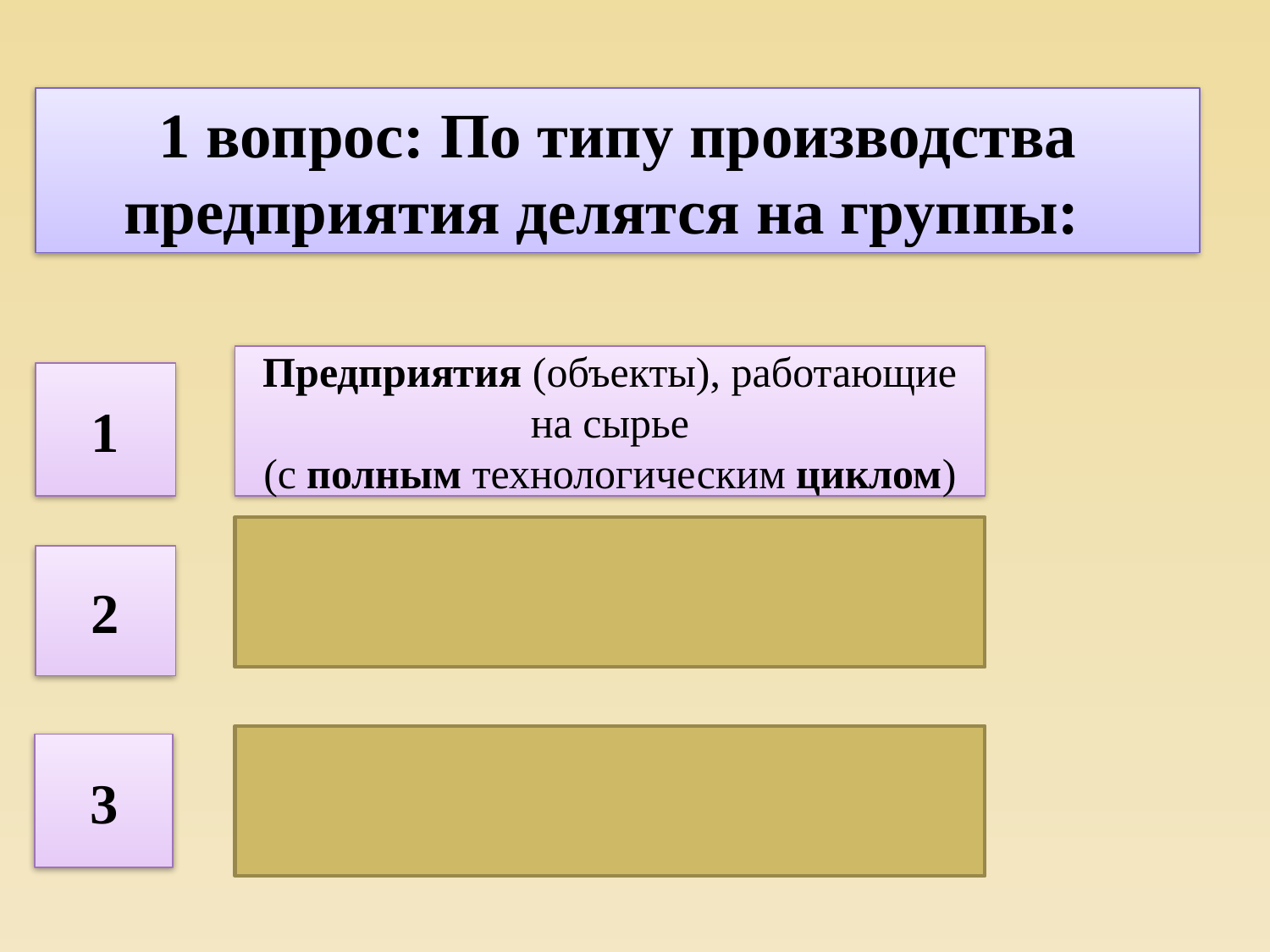

1 вопрос: По типу производства предприятия делятся на группы:

Предприятия (объекты), работающие на сырье (с полным технологическим циклом)
1
2
3